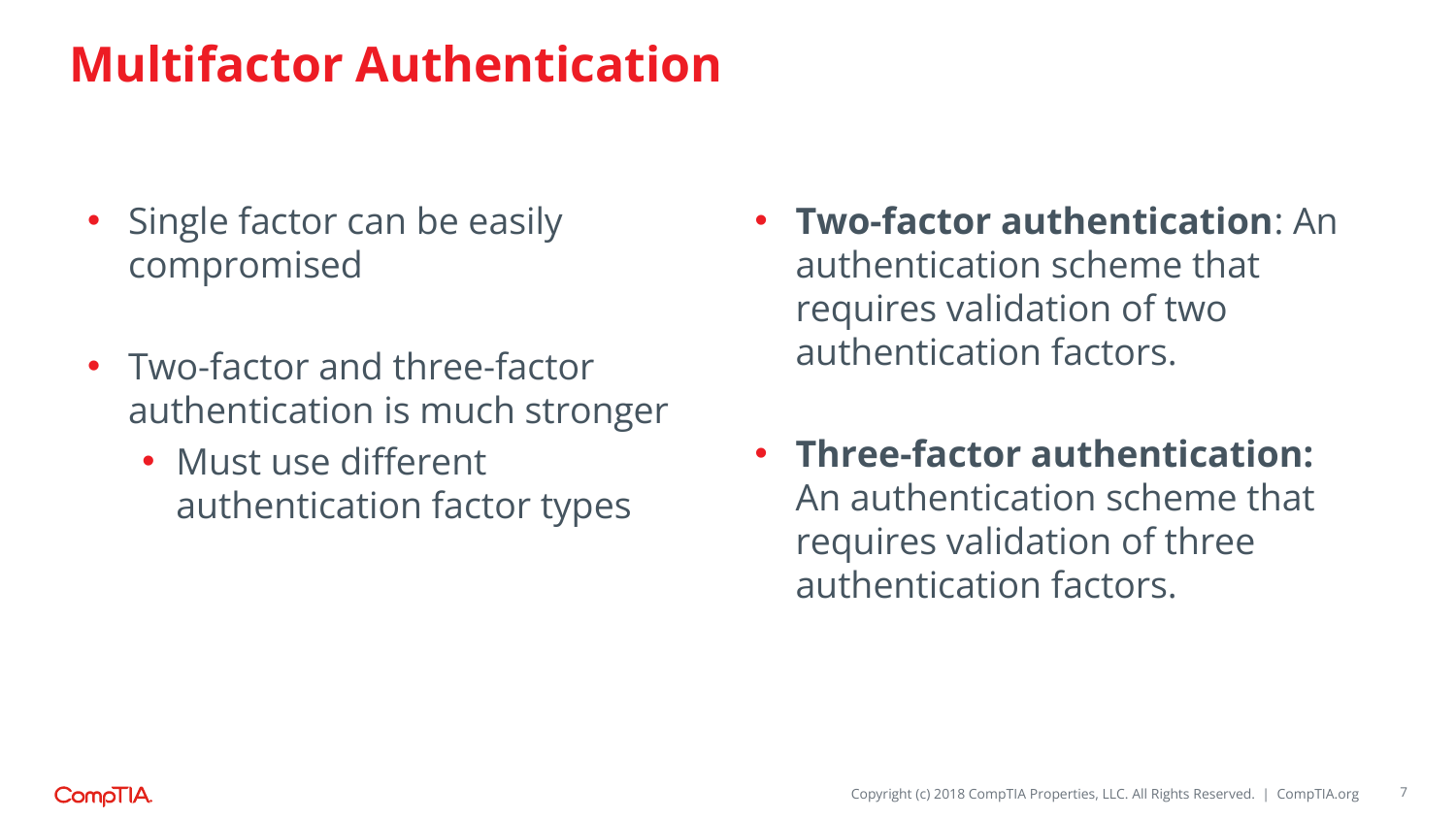

# Multifactor Authentication
Single factor can be easily compromised

Two-factor and three-factor authentication is much stronger
Must use different authentication factor types

Two-factor authentication: An authentication scheme that requires validation of two authentication factors.

Three-factor authentication: An authentication scheme that requires validation of three authentication factors.

7